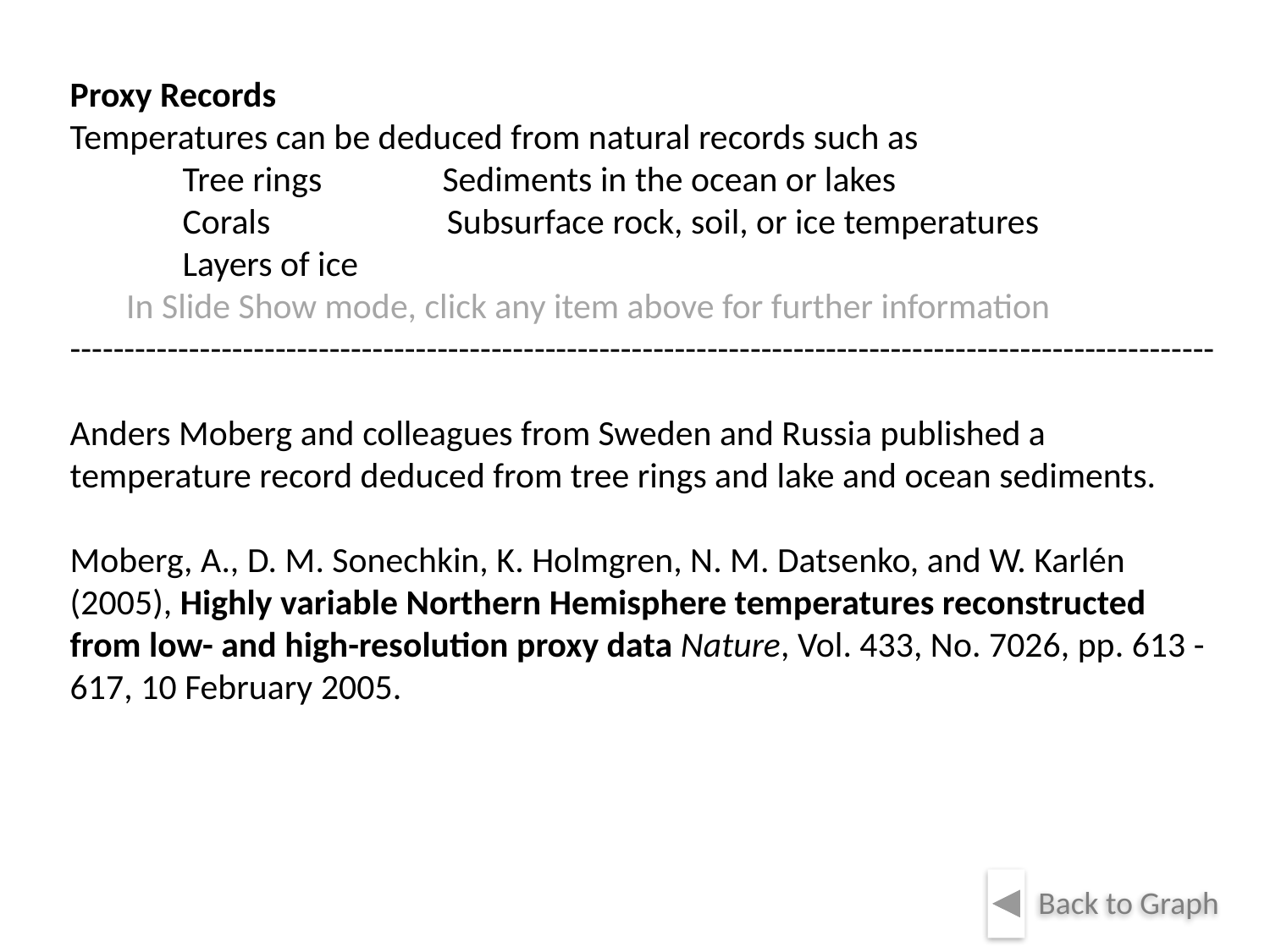

Proxy Records
Temperatures can be deduced from natural records such as
              Tree rings               Sediments in the ocean or lakes
              Corals                      Subsurface rock, soil, or ice temperatures
              Layers of ice
       In Slide Show mode, click any item above for further information
----------------------------------------------------------------------------------------------------------

Anders Moberg and colleagues from Sweden and Russia published a temperature record deduced from tree rings and lake and ocean sediments.

Moberg, A., D. M. Sonechkin, K. Holmgren, N. M. Datsenko, and W. Karlén (2005), Highly variable Northern Hemisphere temperatures reconstructed from low- and high-resolution proxy data Nature, Vol. 433, No. 7026, pp. 613 - 617, 10 February 2005.

Back to Graph